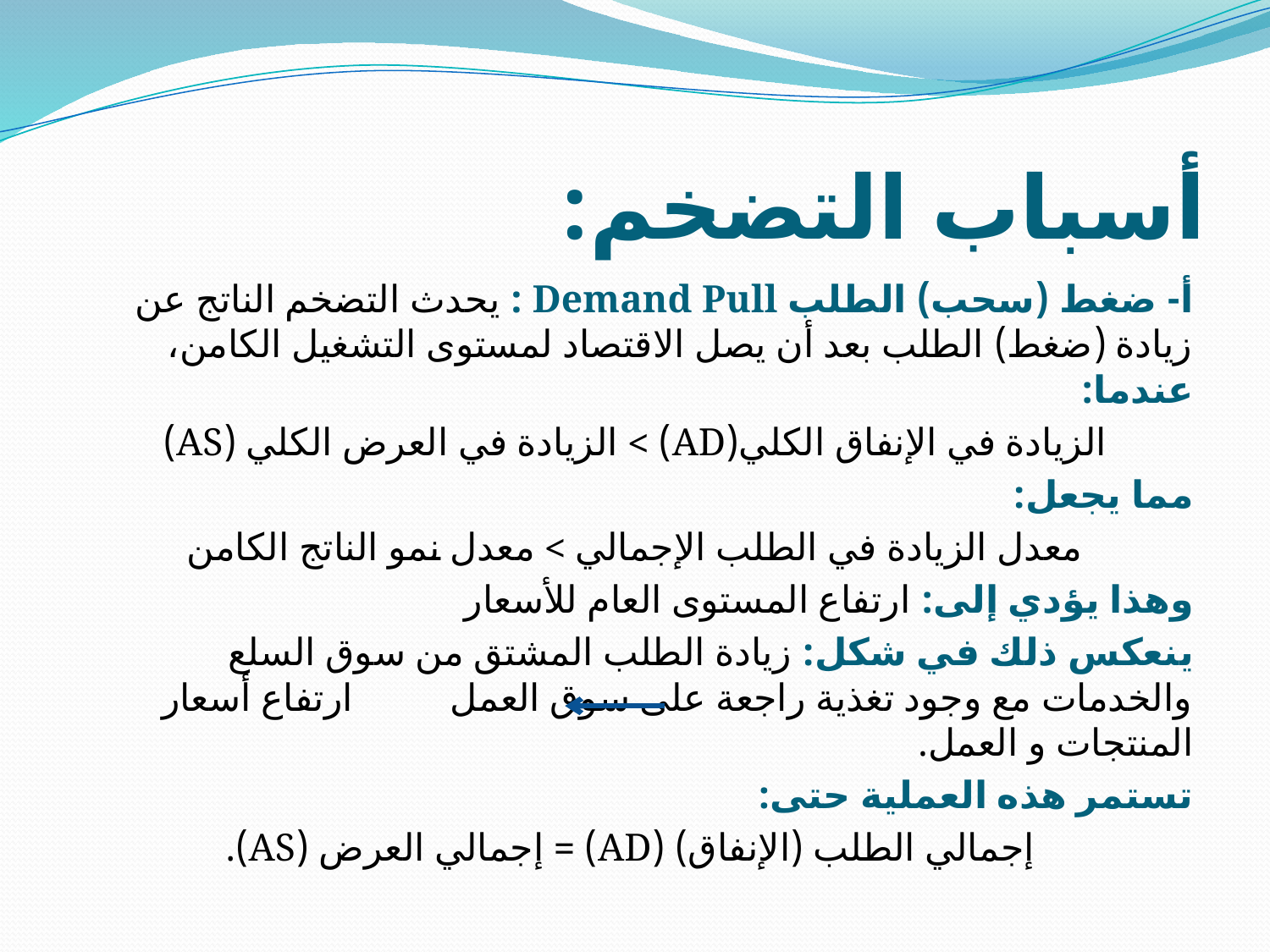

# أسباب التضخم:
أ- ضغط (سحب) الطلب Demand Pull : يحدث التضخم الناتج عن زيادة (ضغط) الطلب بعد أن يصل الاقتصاد لمستوى التشغيل الكامن، عندما:
الزيادة في الإنفاق الكلي(AD) > الزيادة في العرض الكلي (AS)
مما يجعل:
معدل الزيادة في الطلب الإجمالي > معدل نمو الناتج الكامن
وهذا يؤدي إلى: ارتفاع المستوى العام للأسعار
ينعكس ذلك في شكل: زيادة الطلب المشتق من سوق السلع والخدمات مع وجود تغذية راجعة على سوق العمل          ارتفاع أسعار المنتجات و العمل.
تستمر هذه العملية حتى:
 إجمالي الطلب (الإنفاق) (AD) = إجمالي العرض (AS).